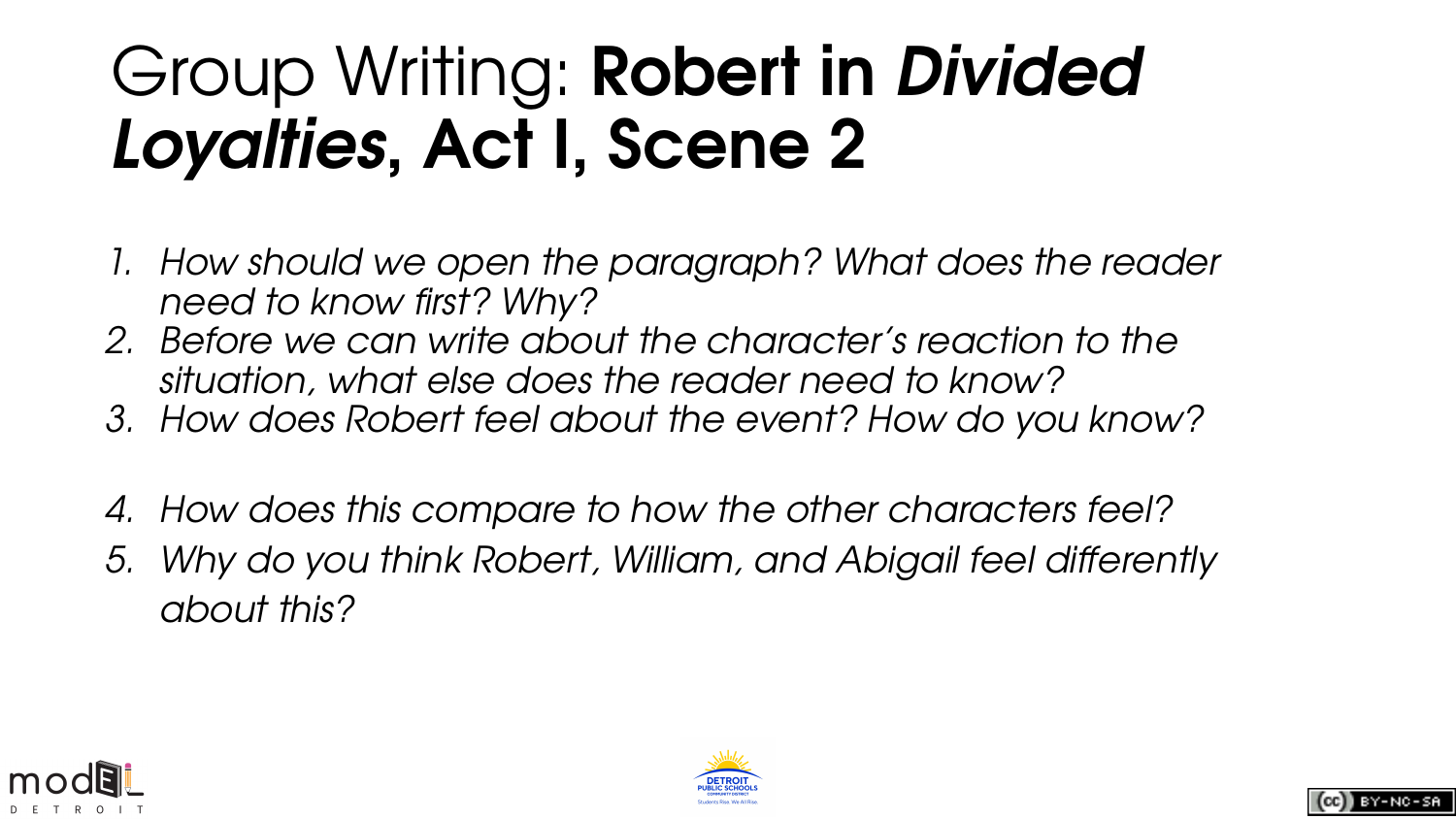

# Group Writing: Robert in Divided Loyalties, Act I, Scene 2
How should we open the paragraph? What does the reader need to know first? Why?
Before we can write about the character’s reaction to the situation, what else does the reader need to know?
How does Robert feel about the event? How do you know?
How does this compare to how the other characters feel?
Why do you think Robert, William, and Abigail feel differently about this?